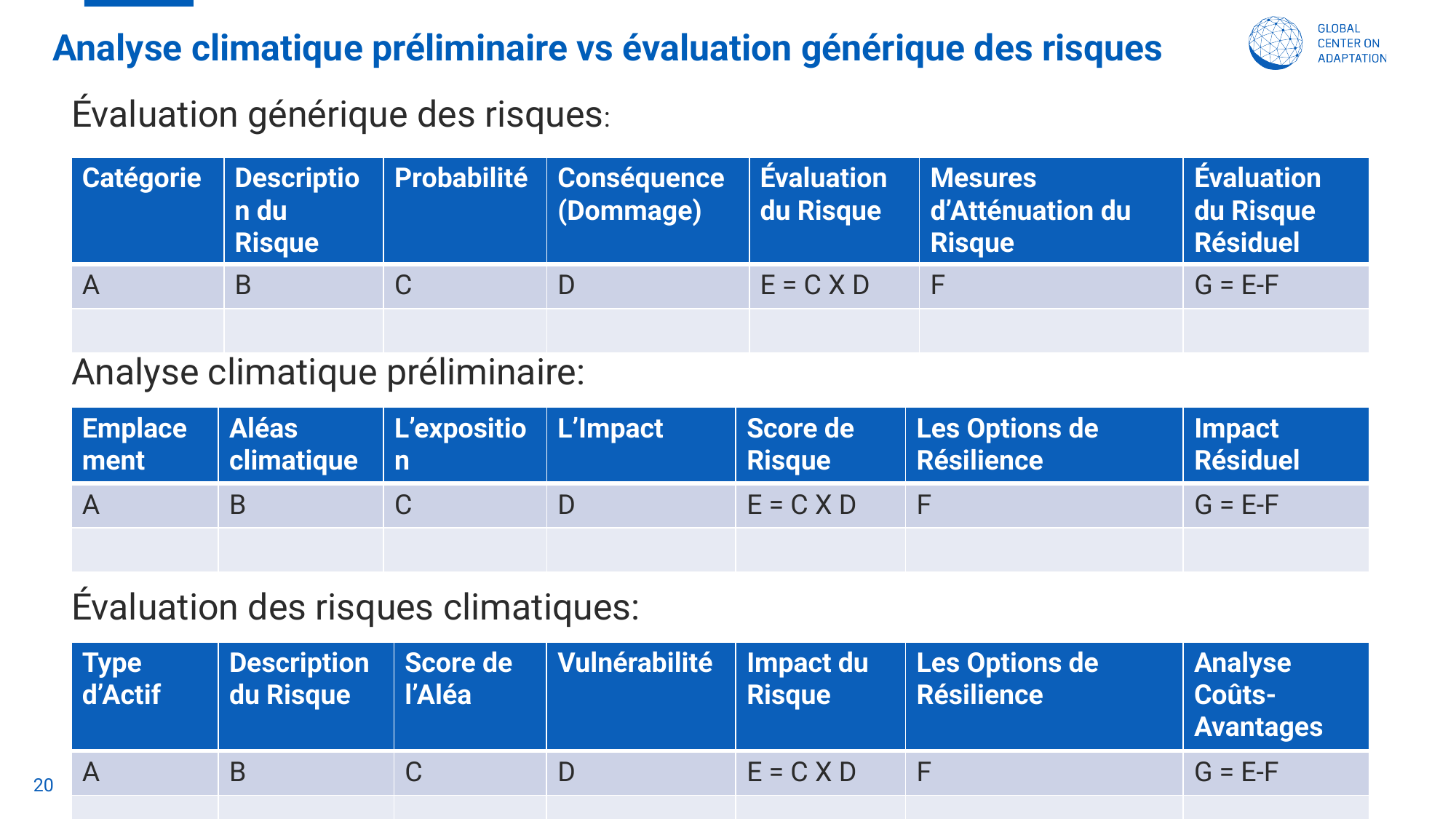

# Analyse climatique préliminaire vs évaluation générique des risques
Évaluation générique des risques:
| Catégorie | Description du Risque | Probabilité | Conséquence (Dommage) | Évaluation du Risque | Mesures d’Atténuation du Risque | Évaluation du Risque Résiduel |
| --- | --- | --- | --- | --- | --- | --- |
| A | B | C | D | E = C X D | F | G = E-F |
|  |  |  |  |  |  |  |
Analyse climatique préliminaire:
| Emplacement | Aléas climatique | L’exposition | L’Impact | Score de Risque | Les Options de Résilience | Impact Résiduel |
| --- | --- | --- | --- | --- | --- | --- |
| A | B | C | D | E = C X D | F | G = E-F |
|  |  |  |  |  |  |  |
Évaluation des risques climatiques:
| Type d’Actif | Description du Risque | Score de l’Aléa | Vulnérabilité | Impact du Risque | Les Options de Résilience | Analyse Coûts-Avantages |
| --- | --- | --- | --- | --- | --- | --- |
| A | B | C | D | E = C X D | F | G = E-F |
|  |  |  |  |  |  |  |